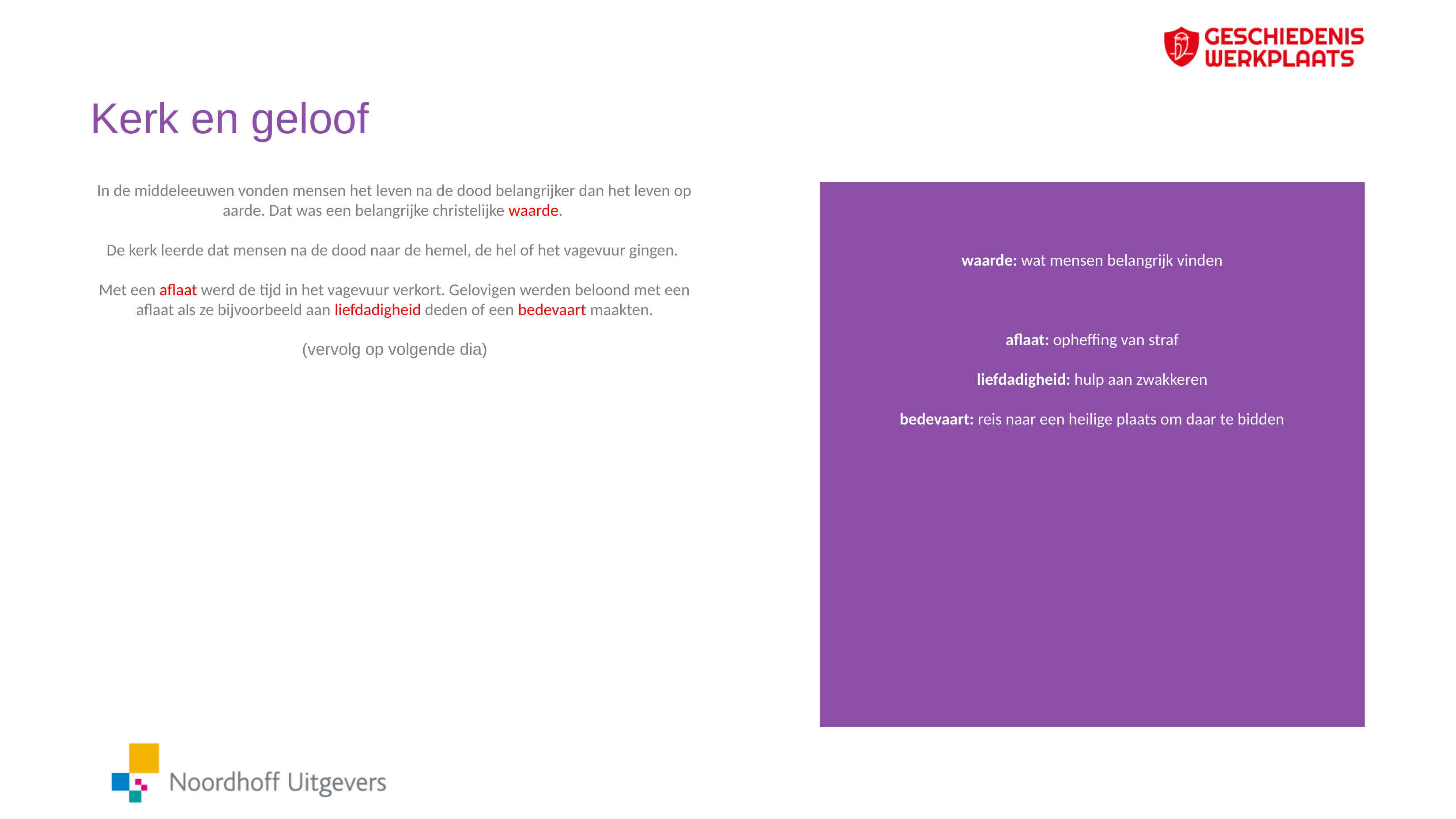

# Kerk en geloof
In de middeleeuwen vonden mensen het leven na de dood belangrijker dan het leven op aarde. Dat was een belangrijke christelijke waarde.

De kerk leerde dat mensen na de dood naar de hemel, de hel of het vagevuur gingen.

Met een aflaat werd de tijd in het vagevuur verkort. Gelovigen werden beloond met een aflaat als ze bijvoorbeeld aan liefdadigheid deden of een bedevaart maakten.

(vervolg op volgende dia)

waarde: wat mensen belangrijk vinden

aflaat: opheffing van straf

liefdadigheid: hulp aan zwakkeren

bedevaart: reis naar een heilige plaats om daar te bidden